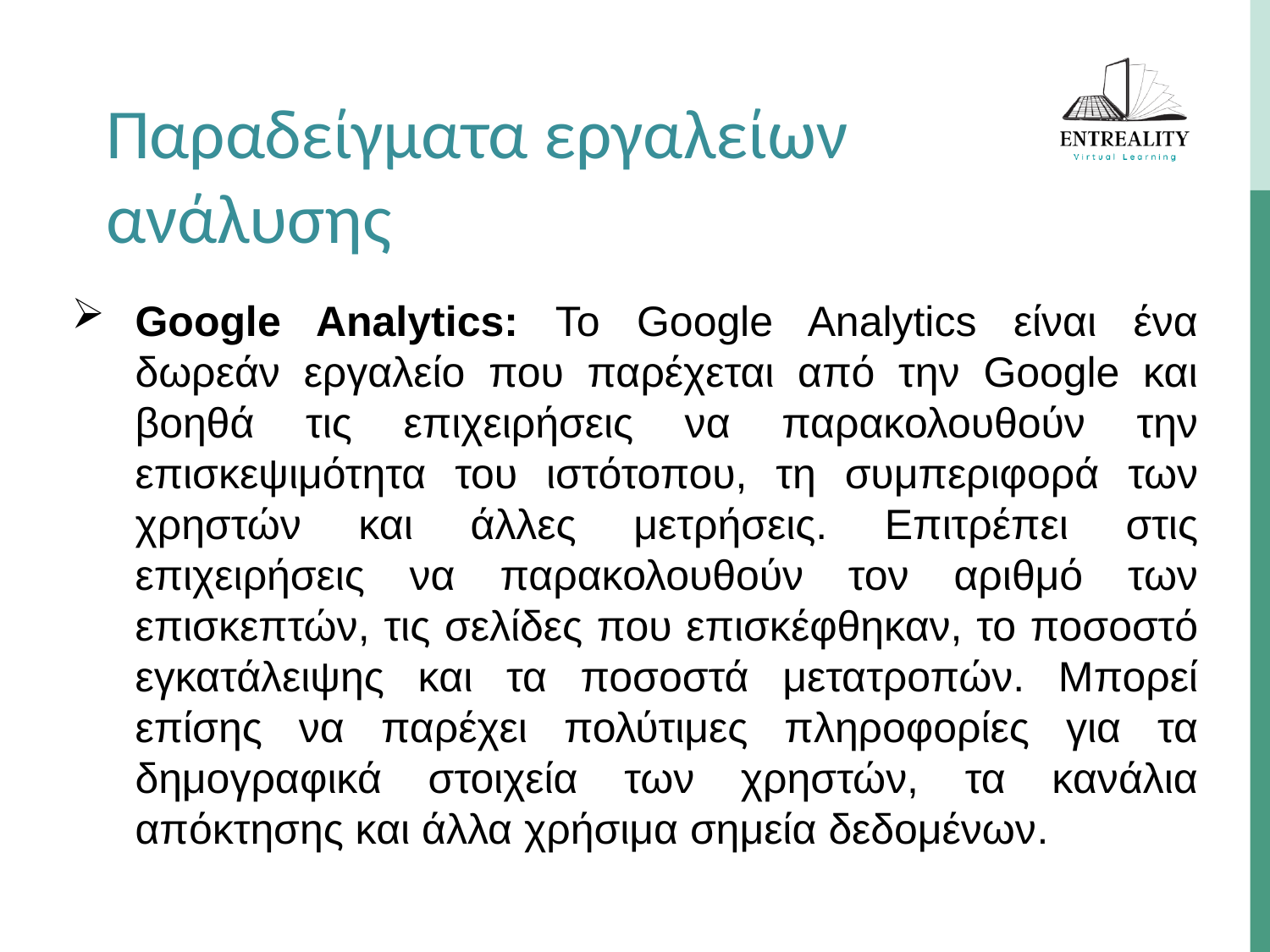

Παραδείγματα εργαλείων ανάλυσης

Google Analytics: Το Google Analytics είναι ένα δωρεάν εργαλείο που παρέχεται από την Google και βοηθά τις επιχειρήσεις να παρακολουθούν την επισκεψιμότητα του ιστότοπου, τη συμπεριφορά των χρηστών και άλλες μετρήσεις. Επιτρέπει στις επιχειρήσεις να παρακολουθούν τον αριθμό των επισκεπτών, τις σελίδες που επισκέφθηκαν, το ποσοστό εγκατάλειψης και τα ποσοστά μετατροπών. Μπορεί επίσης να παρέχει πολύτιμες πληροφορίες για τα δημογραφικά στοιχεία των χρηστών, τα κανάλια απόκτησης και άλλα χρήσιμα σημεία δεδομένων.